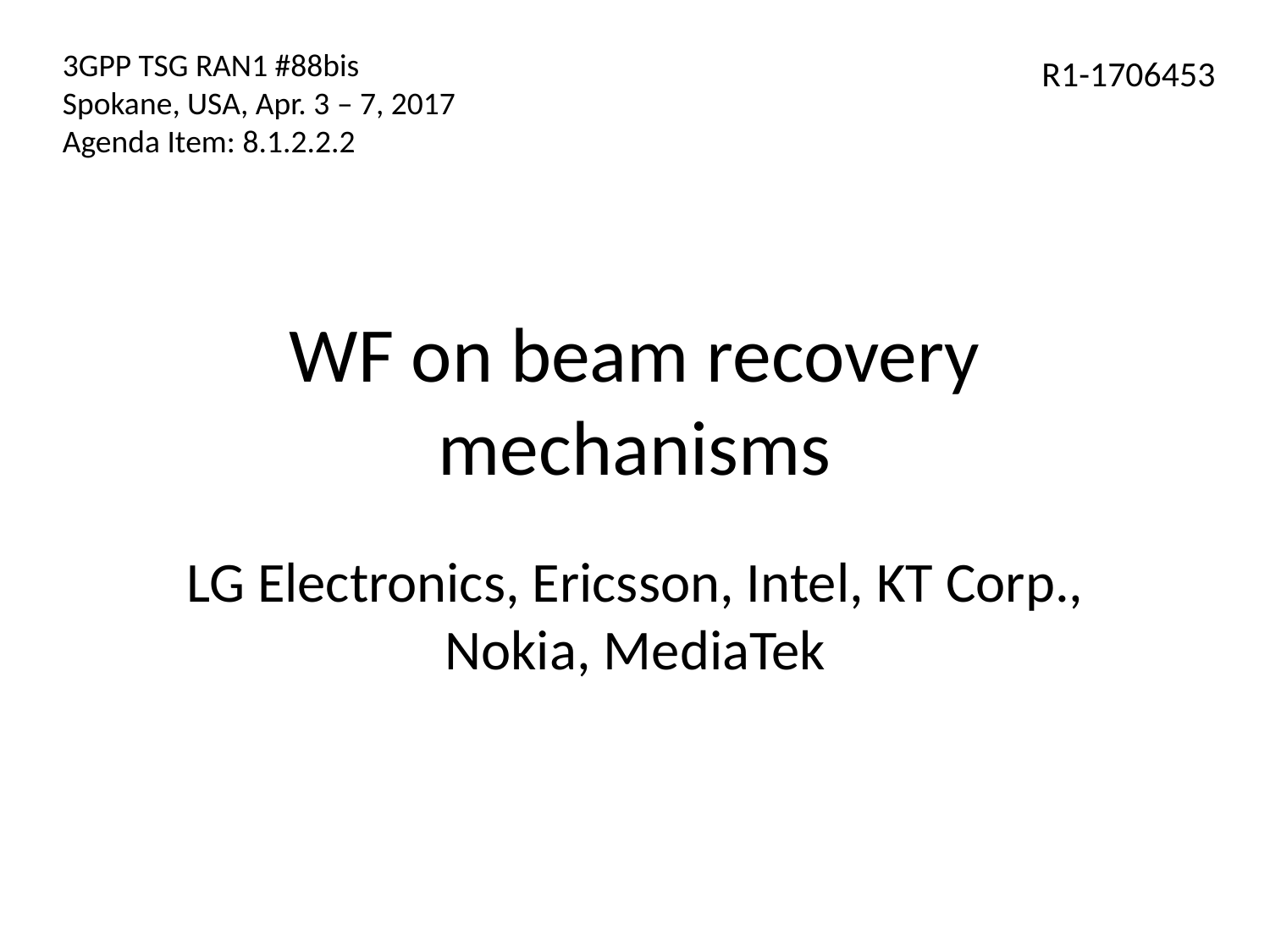

3GPP TSG RAN1 #88bis
Spokane, USA, Apr. 3 – 7, 2017
Agenda Item: 8.1.2.2.2
R1-1706453
# WF on beam recovery mechanisms
LG Electronics, Ericsson, Intel, KT Corp., Nokia, MediaTek